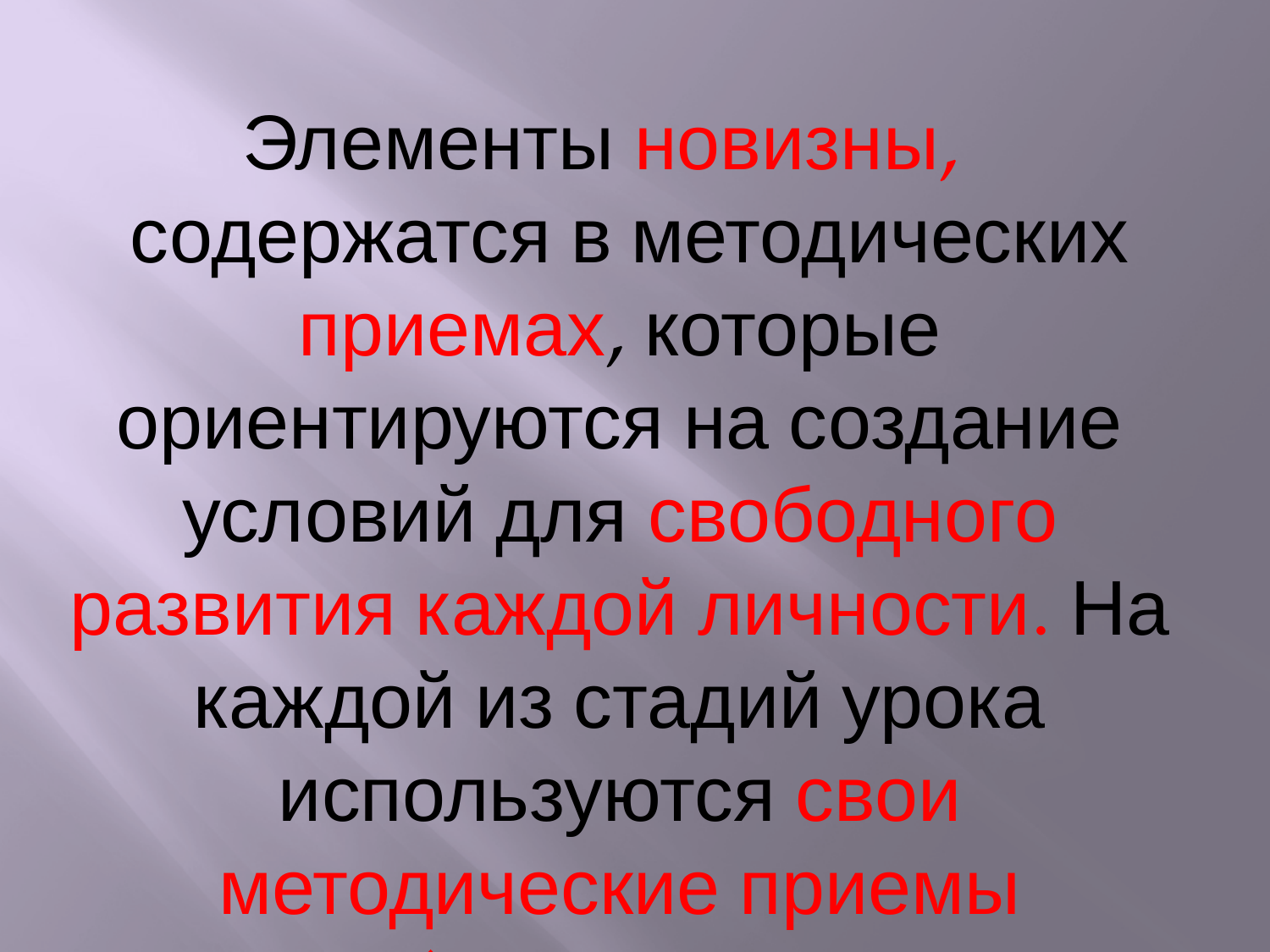

Элементы новизны,
 содержатся в методических приемах, которые ориентируются на создание условий для свободного развития каждой личности. На каждой из стадий урока используются свои методические приемы (стратегии).